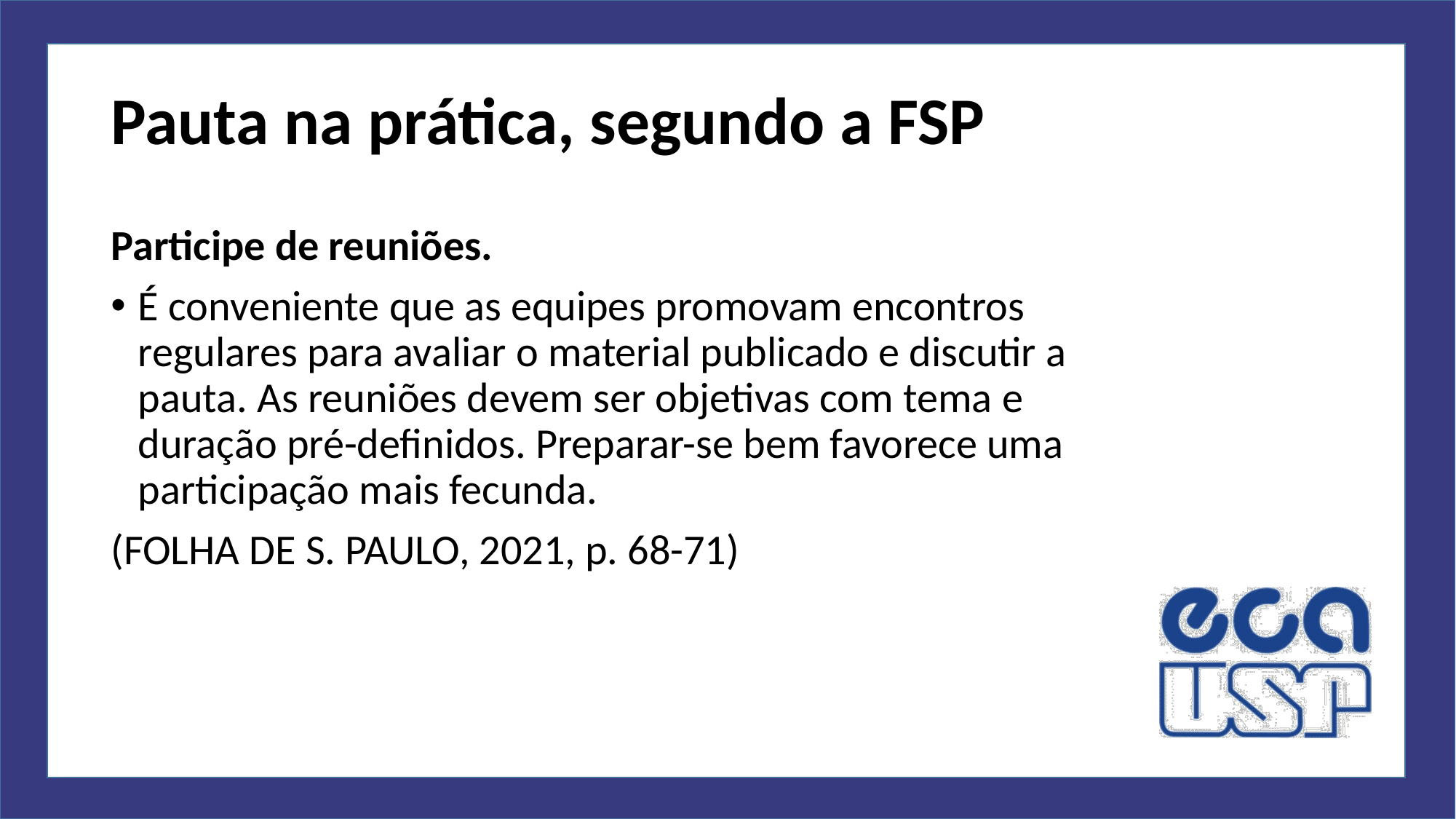

# Pauta na prática, segundo a FSP
Participe de reuniões.
É conveniente que as equipes promovam encontros regulares para avaliar o material publicado e discutir a pauta. As reuniões devem ser objetivas com tema e duração pré-definidos. Preparar-se bem favorece uma participação mais fecunda.
(FOLHA DE S. PAULO, 2021, p. 68-71)